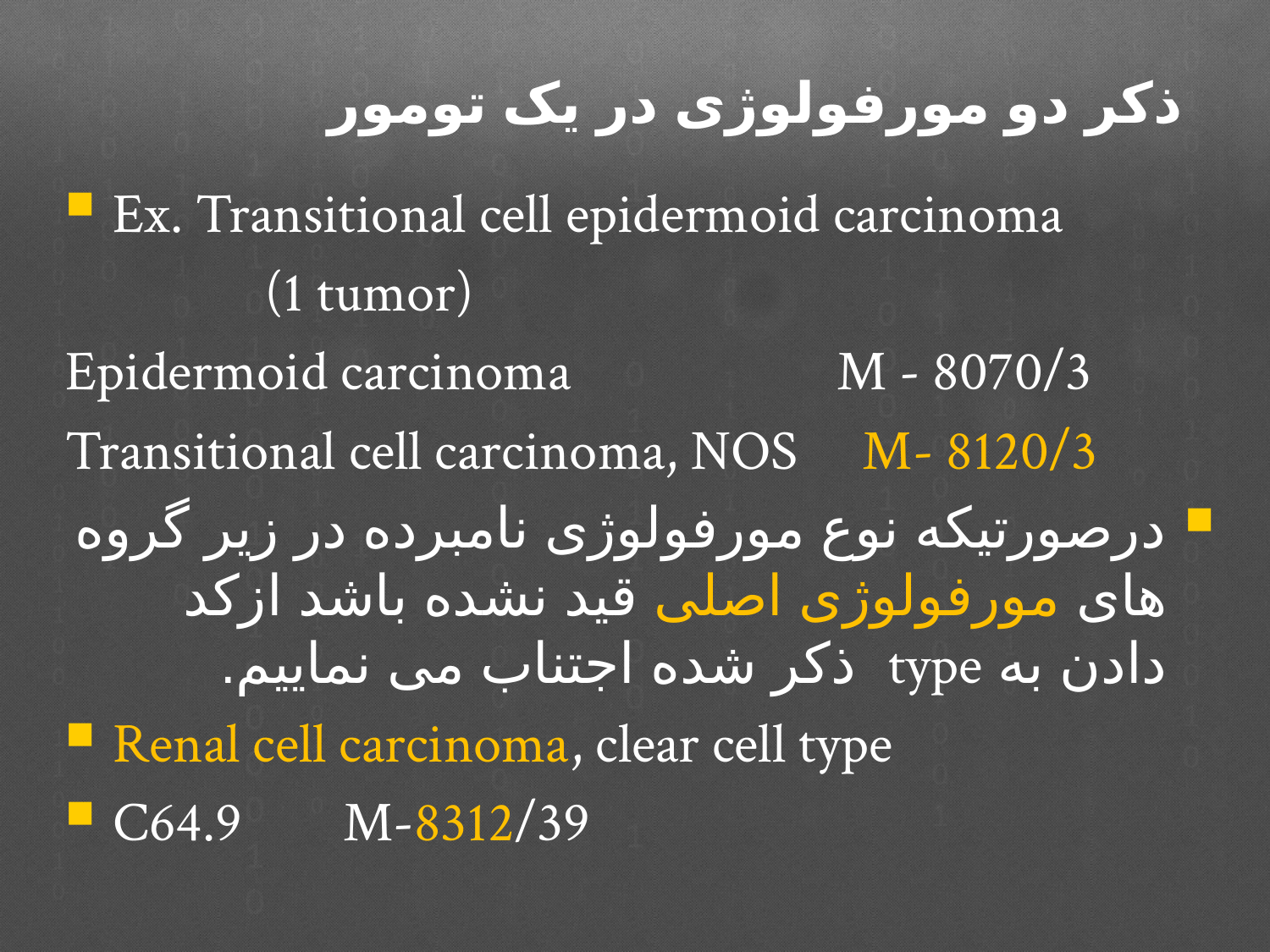

# ذکر دو مورفولوژی در یک تومور
Ex. Transitional cell epidermoid carcinoma
		  (1 tumor)
Epidermoid carcinoma                     M - 8070/3
Transitional cell carcinoma, NOS     M- 8120/3
درصورتیکه نوع مورفولوژی نامبرده در زیر گروه های مورفولوژی اصلی قید نشده باشد ازکد دادن به type  ذکر شده اجتناب می نماییم.
Renal cell carcinoma, clear cell type
C64.9        M-8312/39